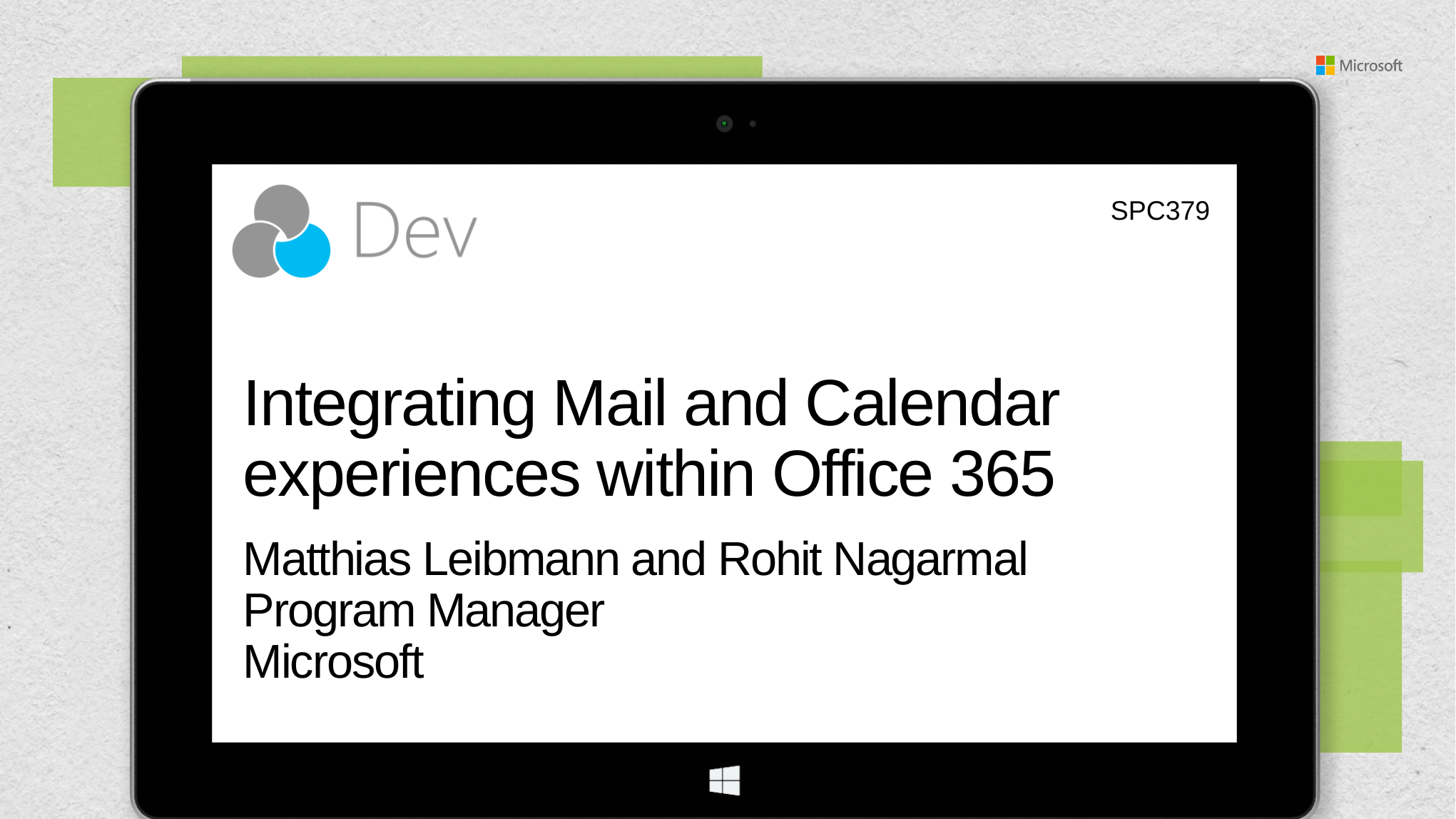

SPC379
# Integrating Mail and Calendar experiences within Office 365
Matthias Leibmann and Rohit Nagarmal
Program Manager
Microsoft